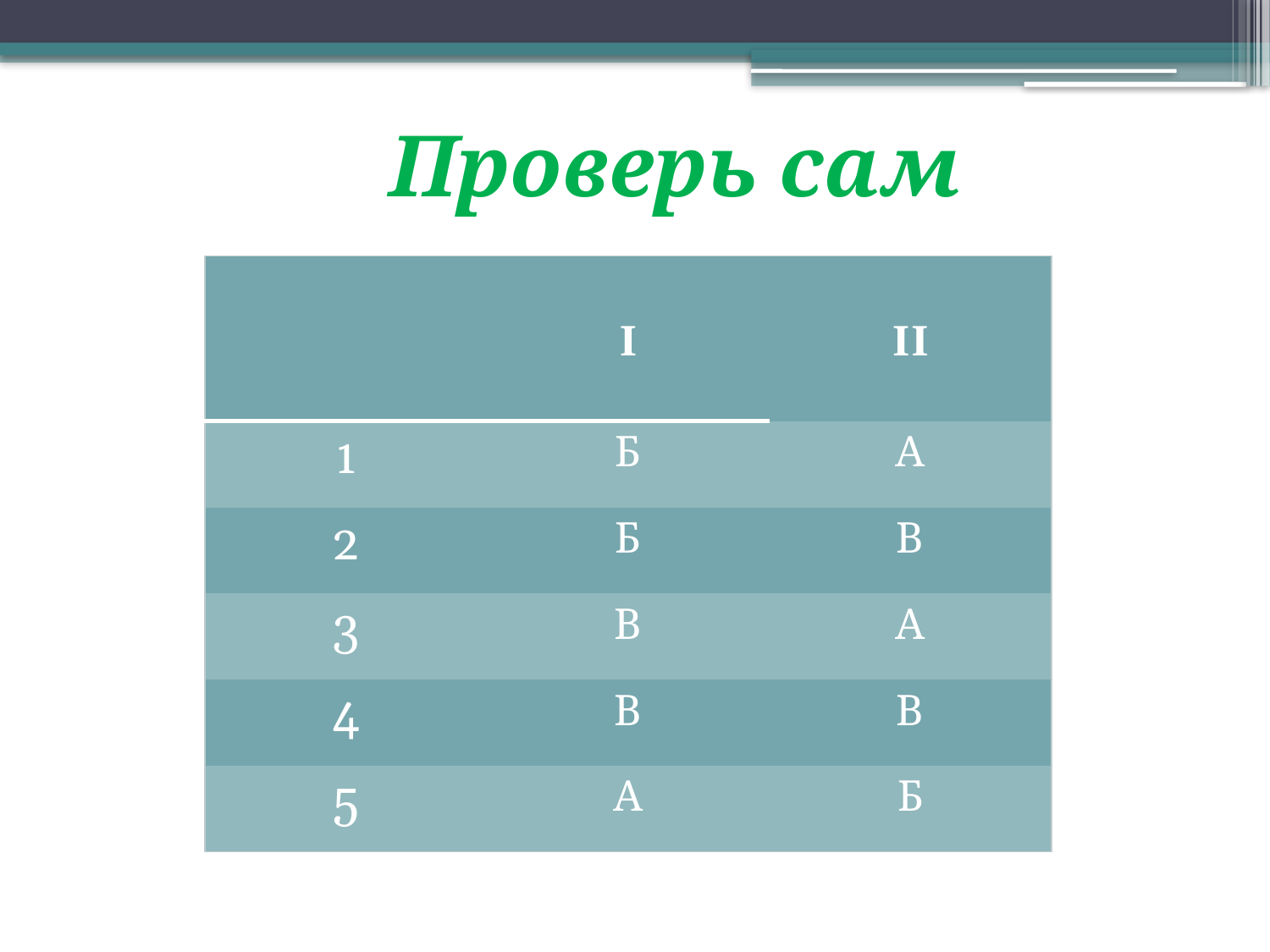

Проверь сам

|  | I | II |
| --- | --- | --- |
| 1 | Б | А |
| 2 | Б | В |
| 3 | В | А |
| 4 | В | В |
| 5 | А | Б |